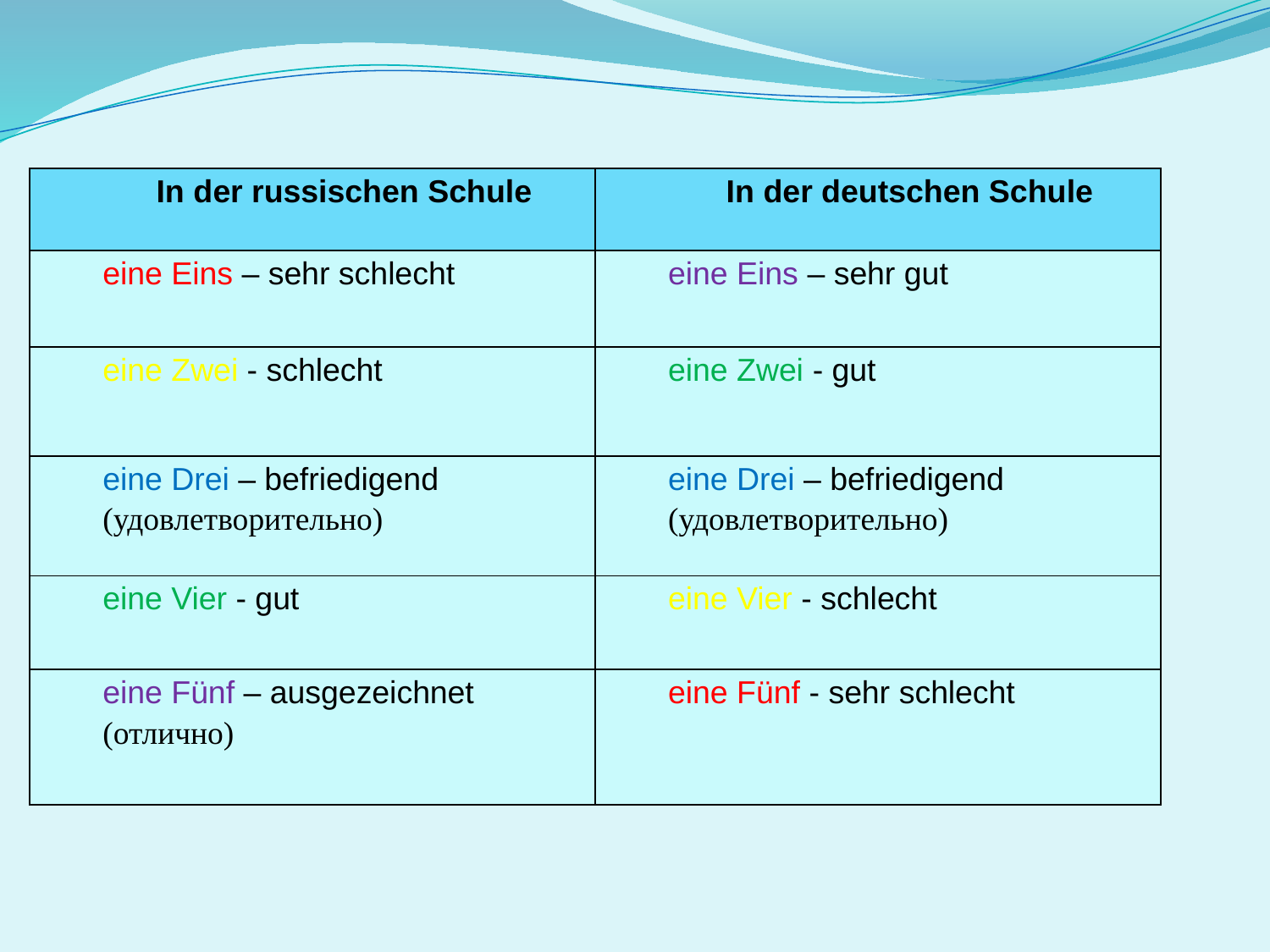

| In der russischen Schule | In der deutschen Schule |
| --- | --- |
| eine Eins – sehr schlecht | eine Eins – sehr gut |
| eine Zwei - schlecht | eine Zwei - gut |
| eine Drei – befriedigend (удовлетворительно) | eine Drei – befriedigend (удовлетворительно) |
| eine Vier - gut | eine Vier - schlecht |
| eine Fünf – ausgezeichnet (отлично) | eine Fünf - sehr schlecht |